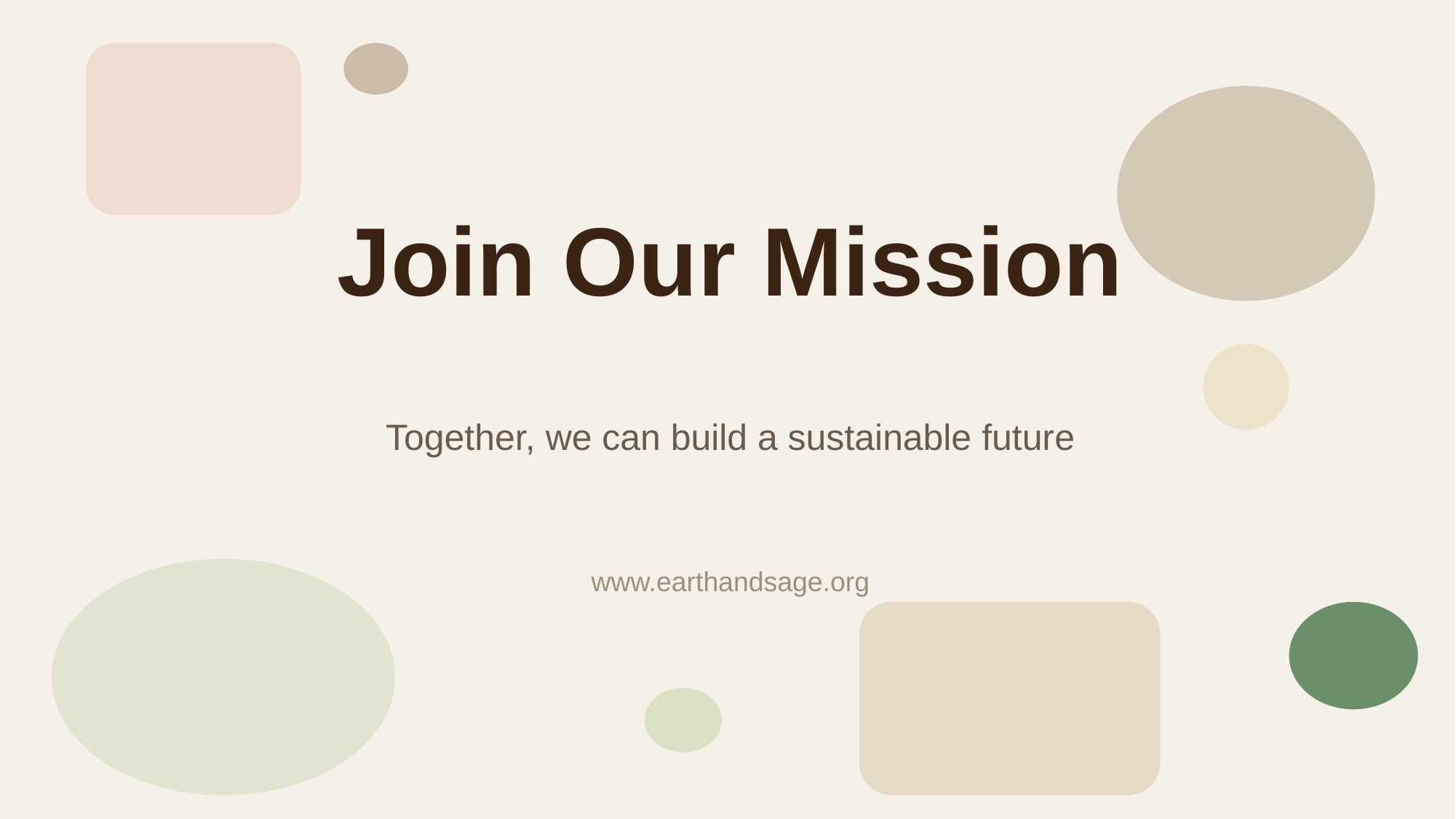

Our Impact

2M
Measurable results that matter
Join Our Mission
40%
01
02
03
Trees Planted

Reforestation efforts spanning three continents
Reduce
Reuse
Regenerate
Less Waste
Together, we can build a sustainable future
Reduction in operational waste across all facilities
Minimize waste at every step of the supply chain
Extend product lifecycles through circular design
Restore ecosystems and build for the future

www.earthandsage.org
Carbon

Neutral

Certified carbon neutral since 2024